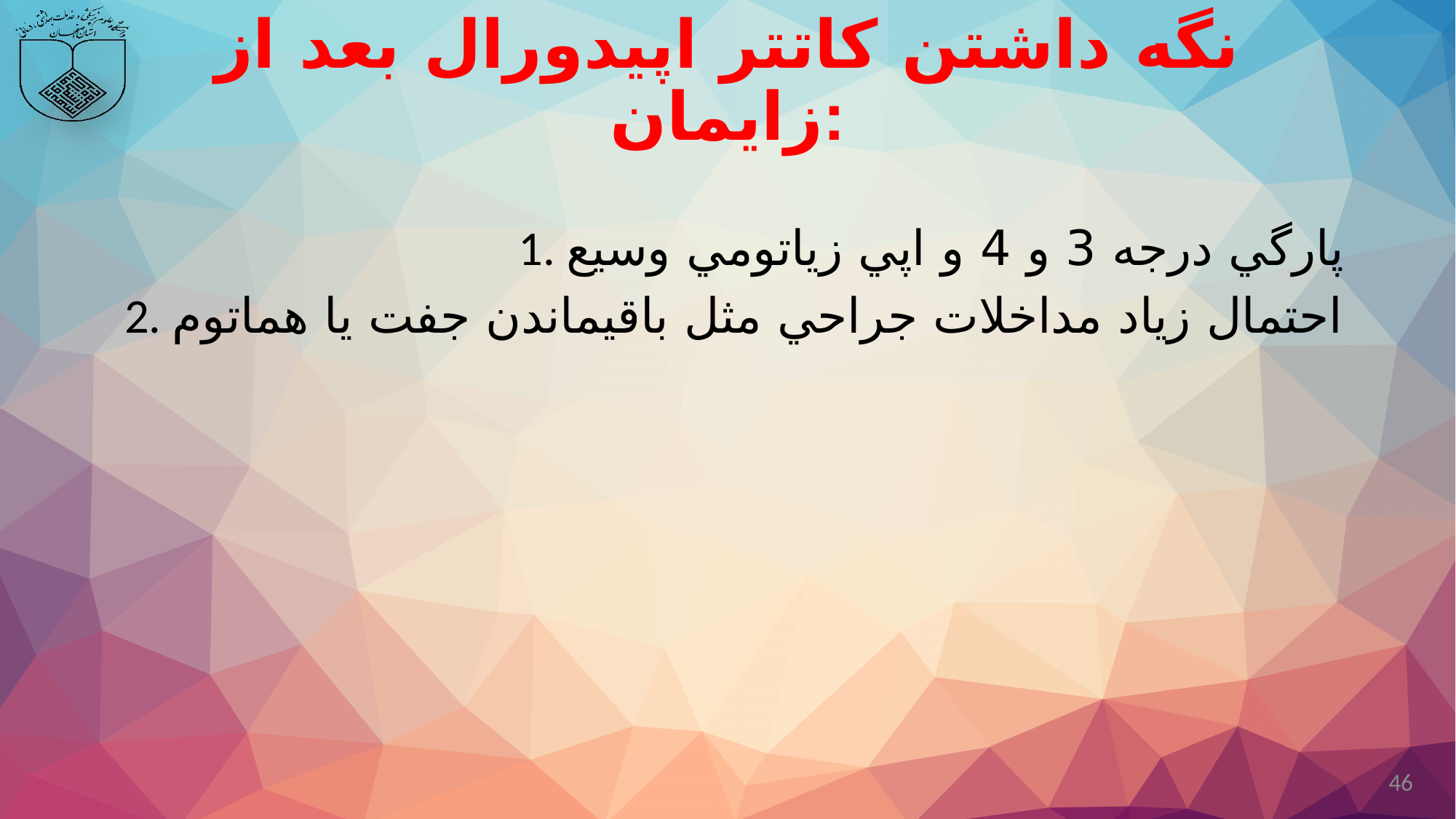

# نگه داشتن كاتتر اپيدورال بعد از زايمان:
1. پارگي درجه 3 و 4 و اپي زياتومي وسيع
2. احتمال زياد مداخلات جراحي مثل باقيماندن جفت يا هماتوم
46